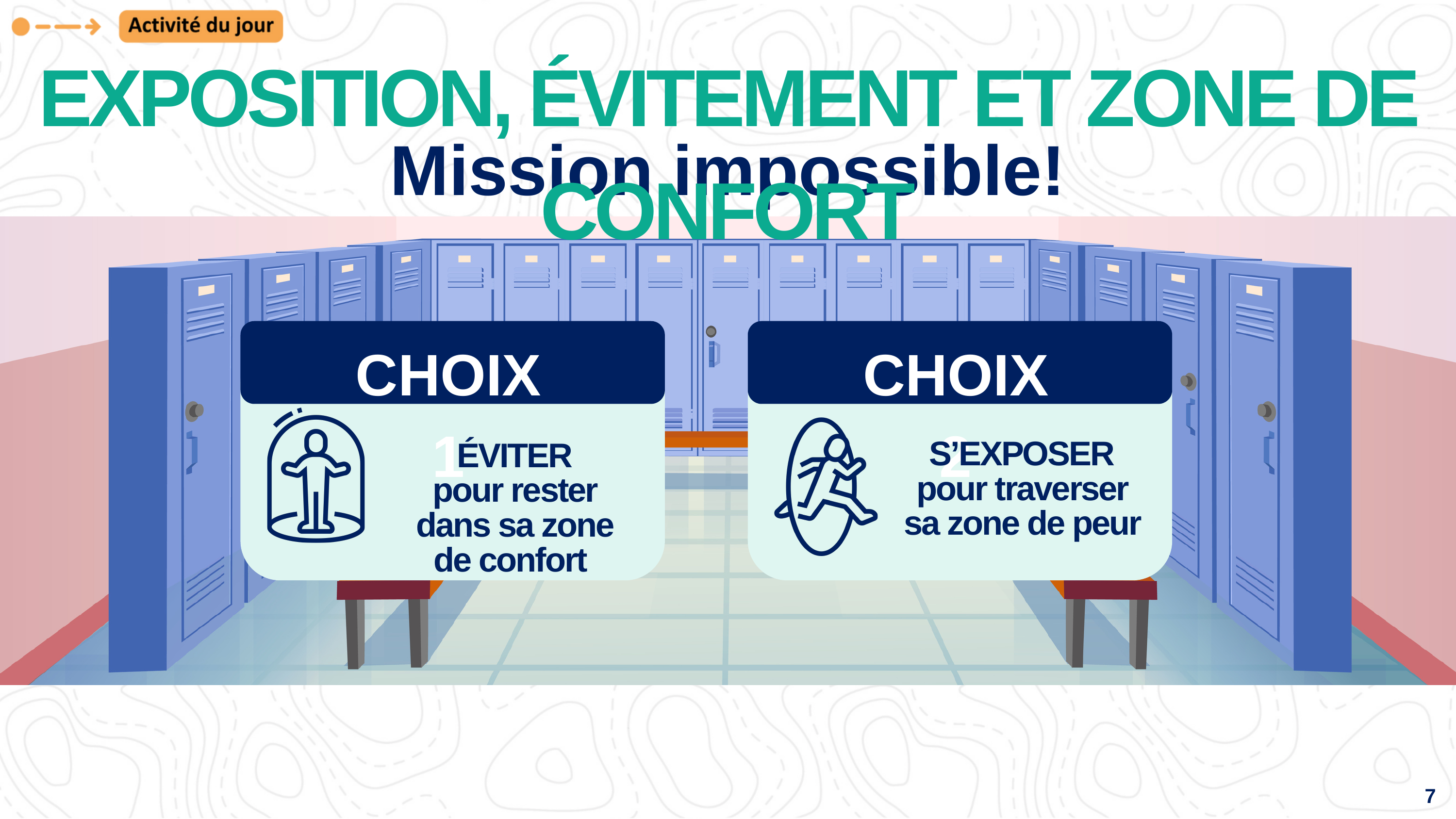

EXPOSITION, ÉVITEMENT ET ZONE DE CONFORT
Mission impossible!

CHOIX 1

ÉVITER
pour rester dans sa zone de confort

CHOIX 2

S’EXPOSER
pour traverser sa zone de peur
7